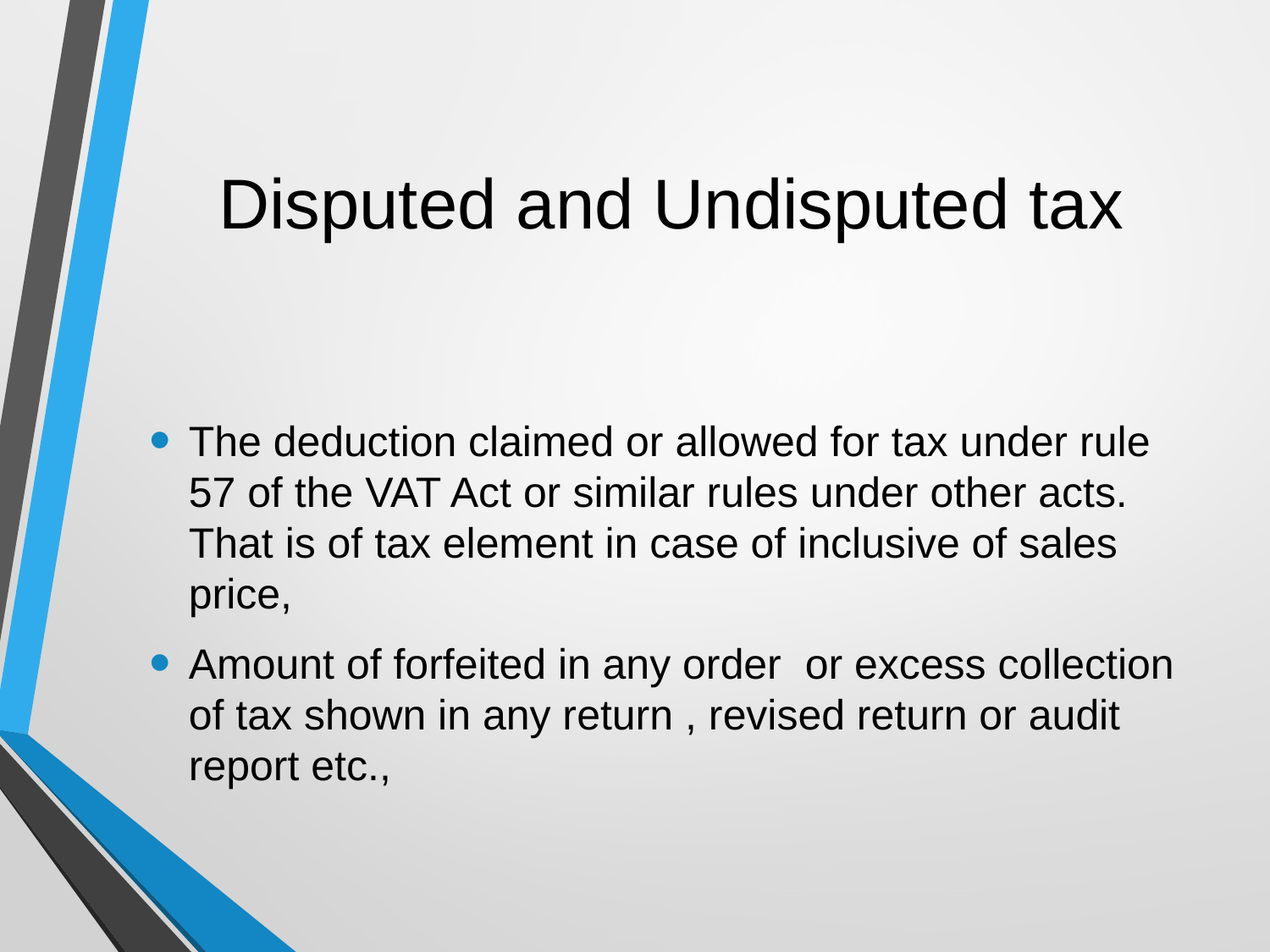

# Disputed and Undisputed tax
The deduction claimed or allowed for tax under rule 57 of the VAT Act or similar rules under other acts. That is of tax element in case of inclusive of sales price,
Amount of forfeited in any order  or excess collection of tax shown in any return , revised return or audit report etc.,